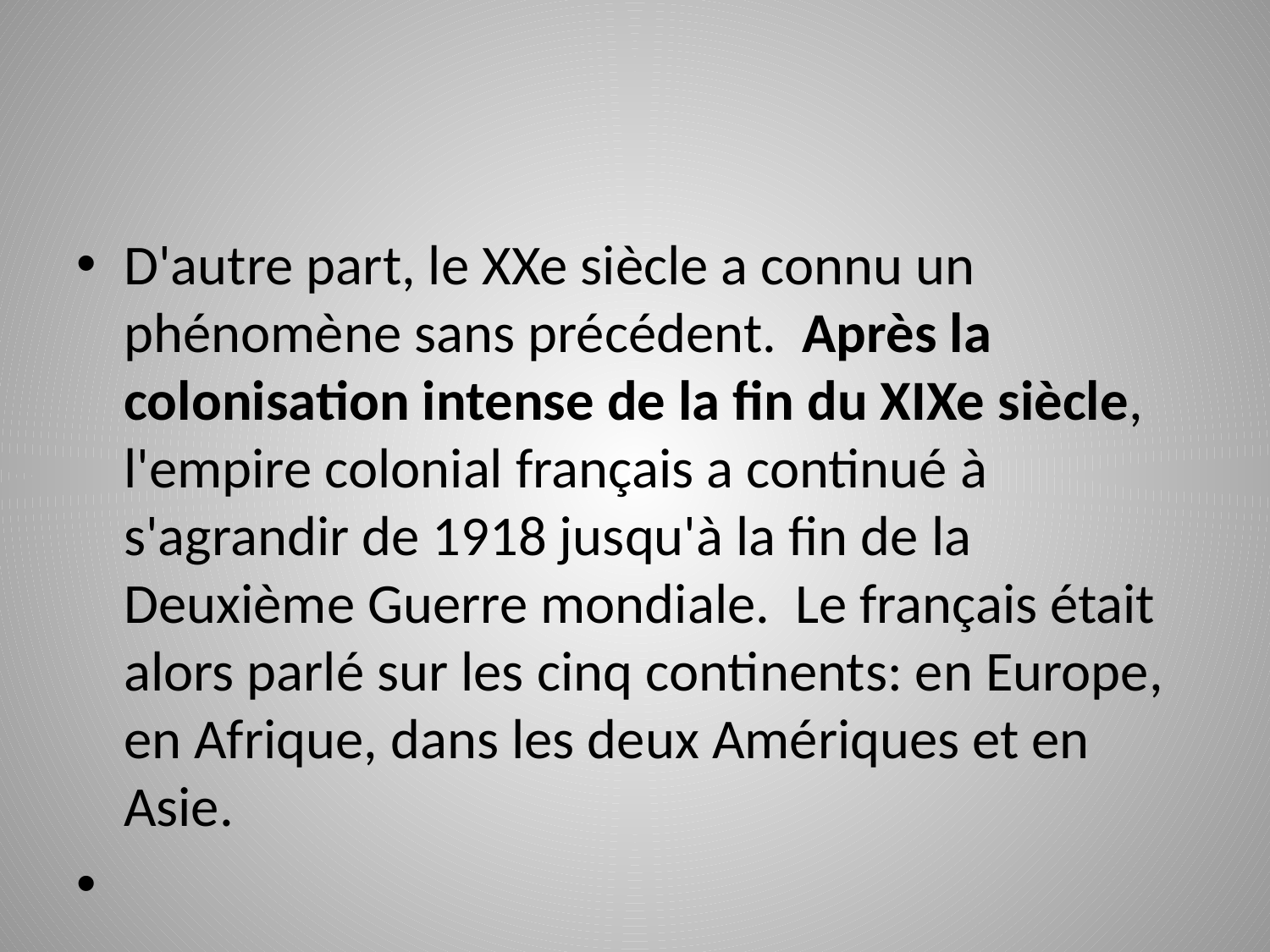

#
D'autre part, le XXe siècle a connu un phénomène sans précédent.  Après la colonisation intense de la fin du XIXe siècle, l'empire colonial français a continué à s'agrandir de 1918 jusqu'à la fin de la Deuxième Guerre mondiale.  Le français était alors parlé sur les cinq continents: en Europe, en Afrique, dans les deux Amériques et en Asie.